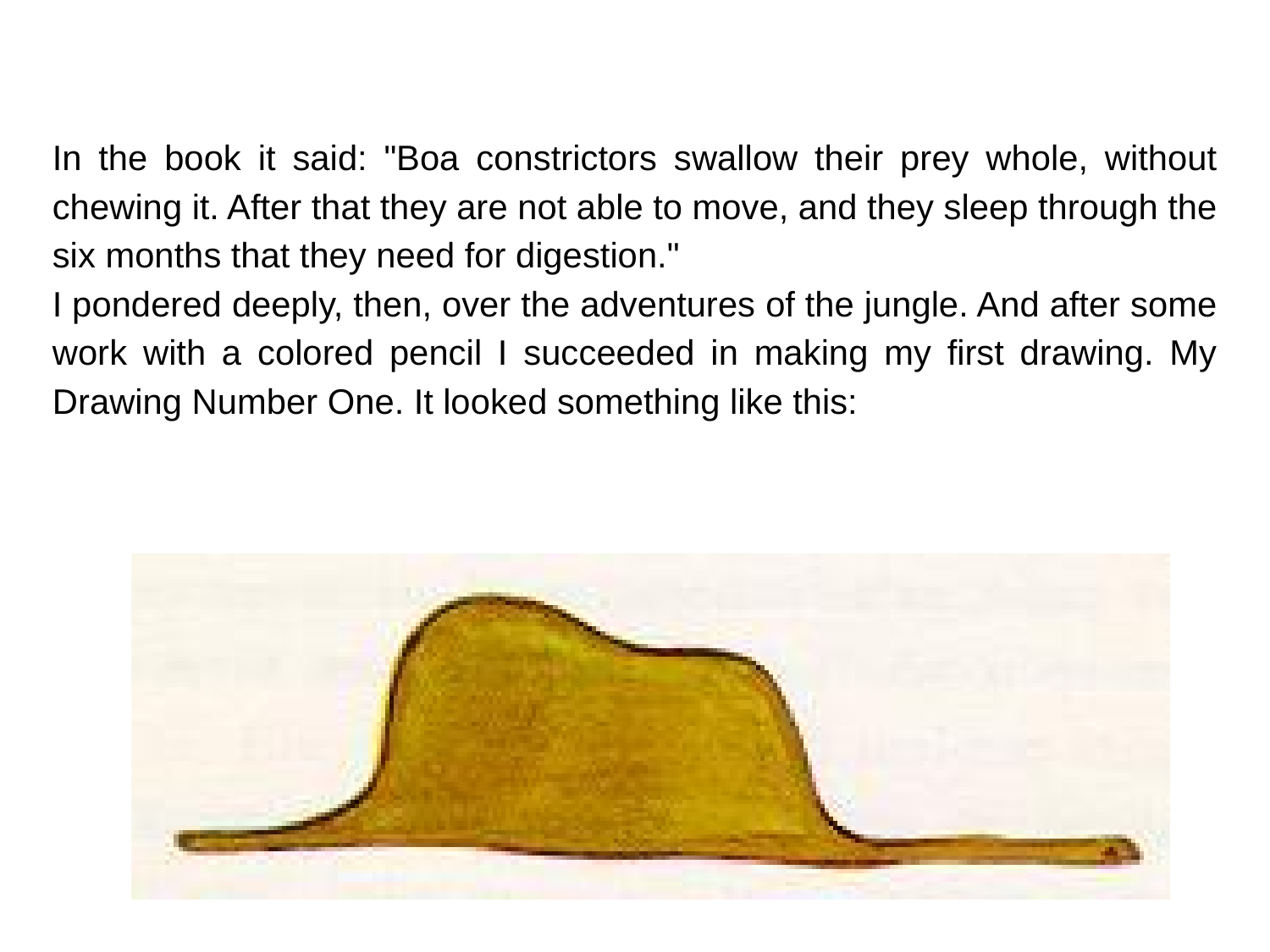

In the book it said: "Boa constrictors swallow their prey whole, without chewing it. After that they are not able to move, and they sleep through the six months that they need for digestion."
I pondered deeply, then, over the adventures of the jungle. And after some work with a colored pencil I succeeded in making my first drawing. My Drawing Number One. It looked something like this: